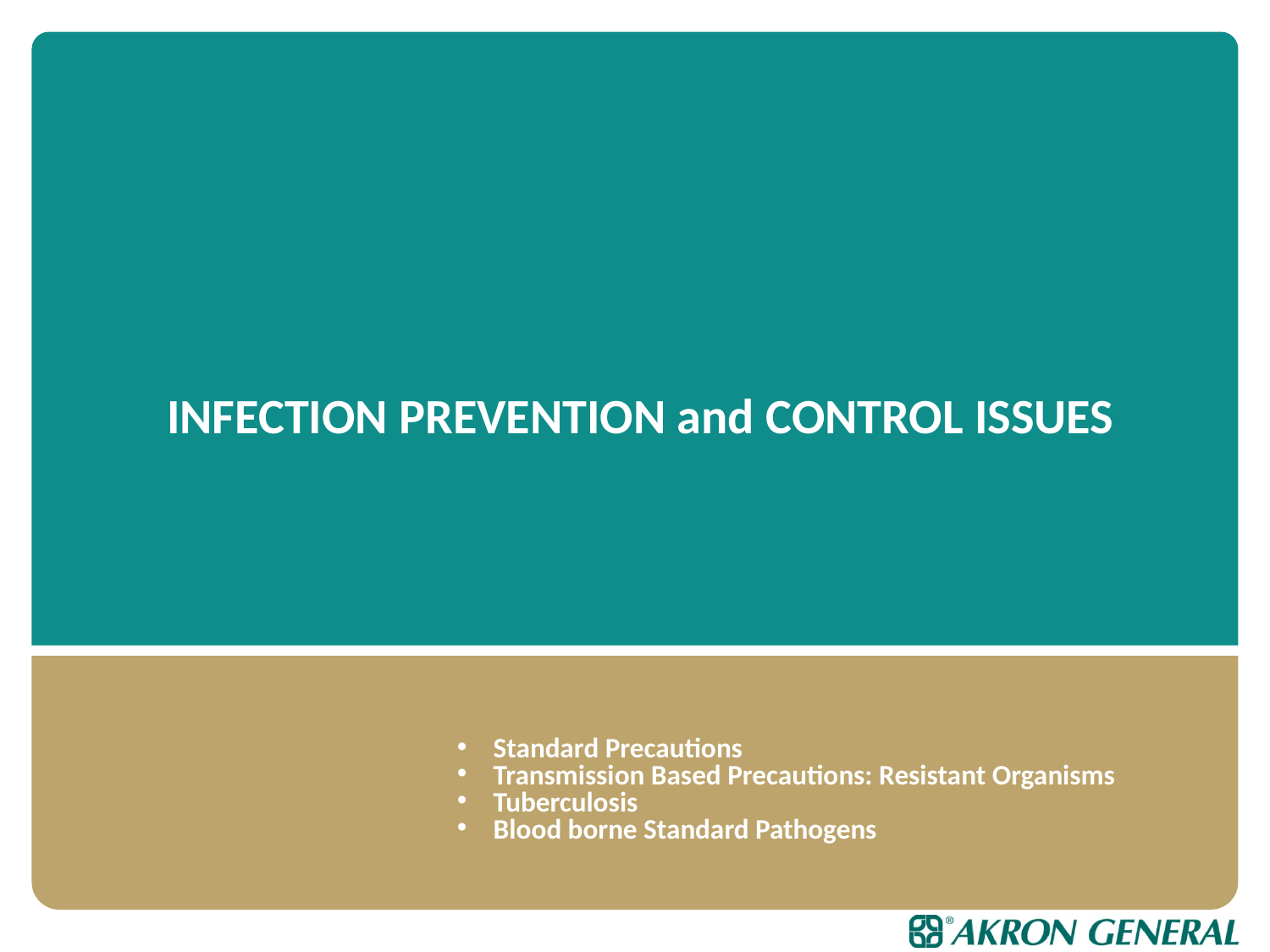

INFECTION PREVENTION and CONTROL ISSUES

 Standard Precautions
 Transmission Based Precautions: Resistant Organisms
 Tuberculosis
 Blood borne Standard Pathogens